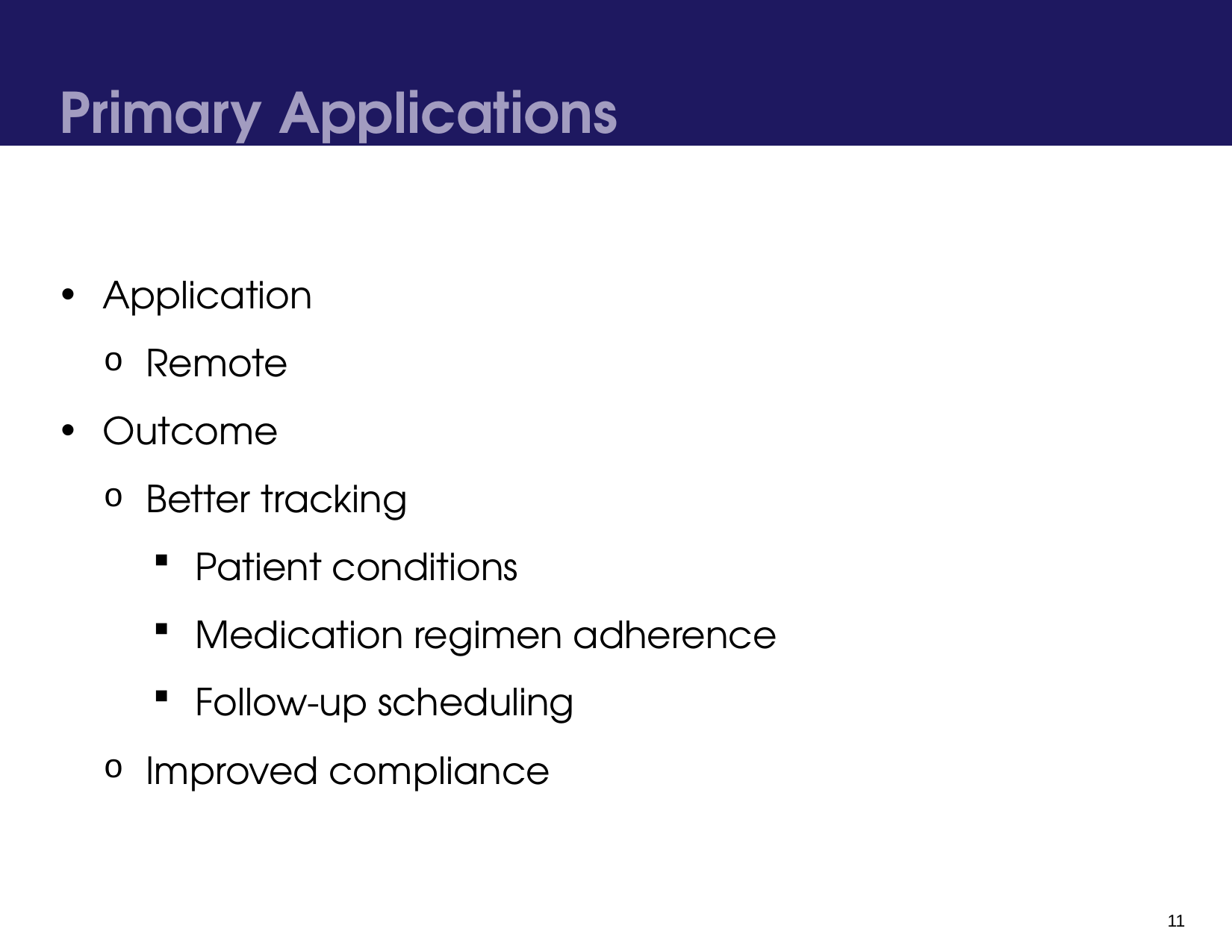

# Primary Applications
Application
Remote
Outcome
Better tracking
Patient conditions
Medication regimen adherence
Follow-up scheduling
Improved compliance
11